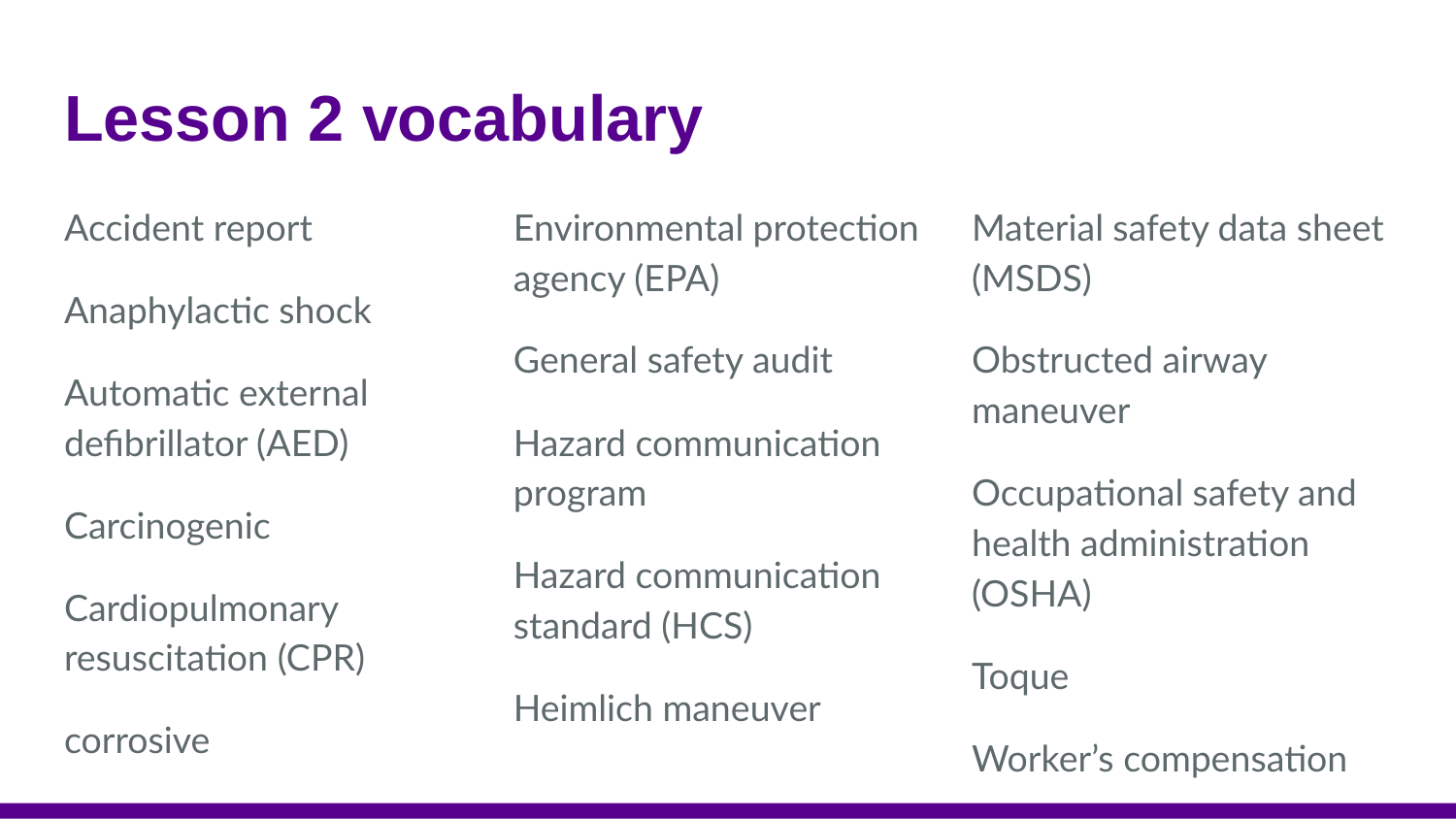

# Lesson 2 vocabulary
Accident report
Anaphylactic shock
Automatic external defibrillator (AED)
Carcinogenic
Cardiopulmonary resuscitation (CPR)
corrosive
Environmental protection agency (EPA)
General safety audit
Hazard communication program
Hazard communication standard (HCS)
Heimlich maneuver
Material safety data sheet (MSDS)
Obstructed airway maneuver
Occupational safety and health administration (OSHA)
Toque
Worker’s compensation